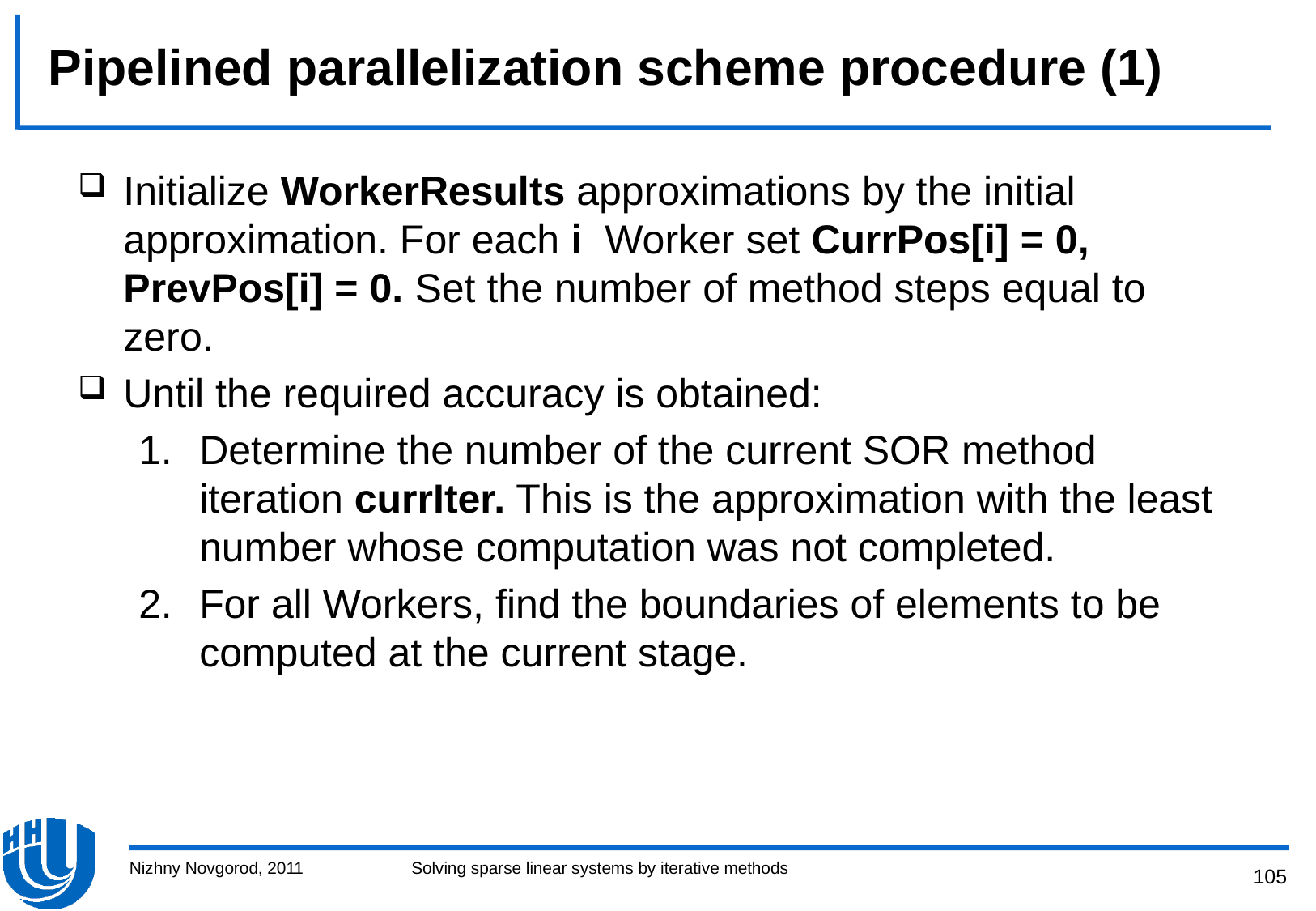

# Pipelined parallelization scheme procedure (1)
Initialize WorkerResults approximations by the initial approximation. For each i  Worker set CurrPos[i] = 0, PrevPos[i] = 0. Set the number of method steps equal to zero.
Until the required accuracy is obtained:
Determine the number of the current SOR method iteration currIter. This is the approximation with the least number whose computation was not completed.
For all Workers, find the boundaries of elements to be computed at the current stage.

Nizhny Novgorod, 2011
Solving sparse linear systems by iterative methods